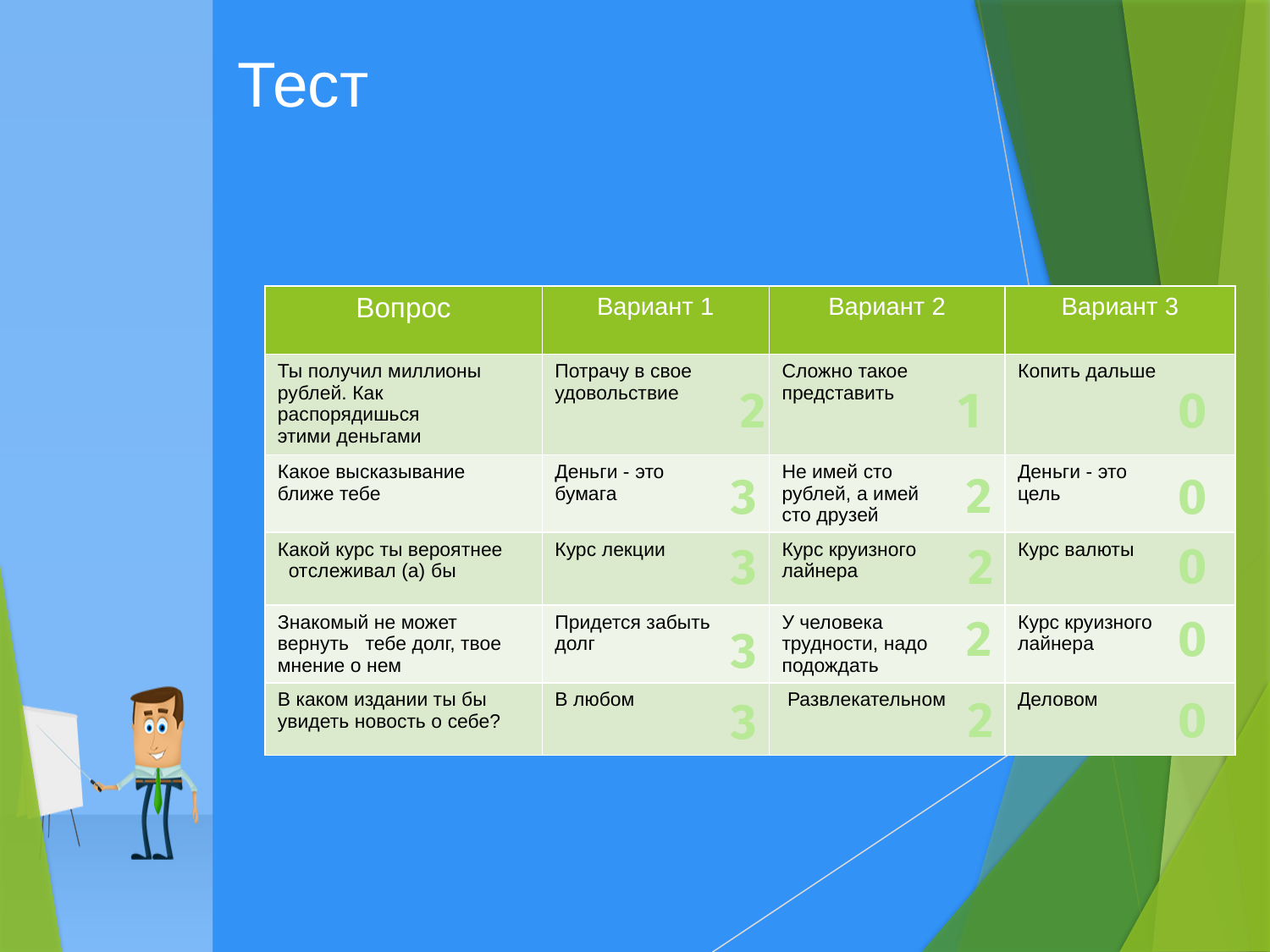

# Тест
| Вопрос | Вариант 1 | Вариант 2 | Вариант 3 |
| --- | --- | --- | --- |
| Ты получил миллионы рублей. Как распорядишься этими деньгами | Потрачу в свое удовольствие | Сложно такое представить | Копить дальше |
| Какое высказывание ближе тебе | Деньги - это бумага | Не имей сто рублей, а имей сто друзей | Деньги - это цель |
| Какой курс ты вероятнее отслеживал (а) бы | Курс лекции | Курс круизного лайнера | Курс валюты |
| Знакомый не может вернуть тебе долг, твое мнение о нем | Придется забыть долг | У человека трудности, надо подождать | Курс круизного лайнера |
| В каком издании ты бы увидеть новость о себе? | В любом | Развлекательном | Деловом |
2
1
0
2
3
0
0
3
2
2
0
3
2
0
3